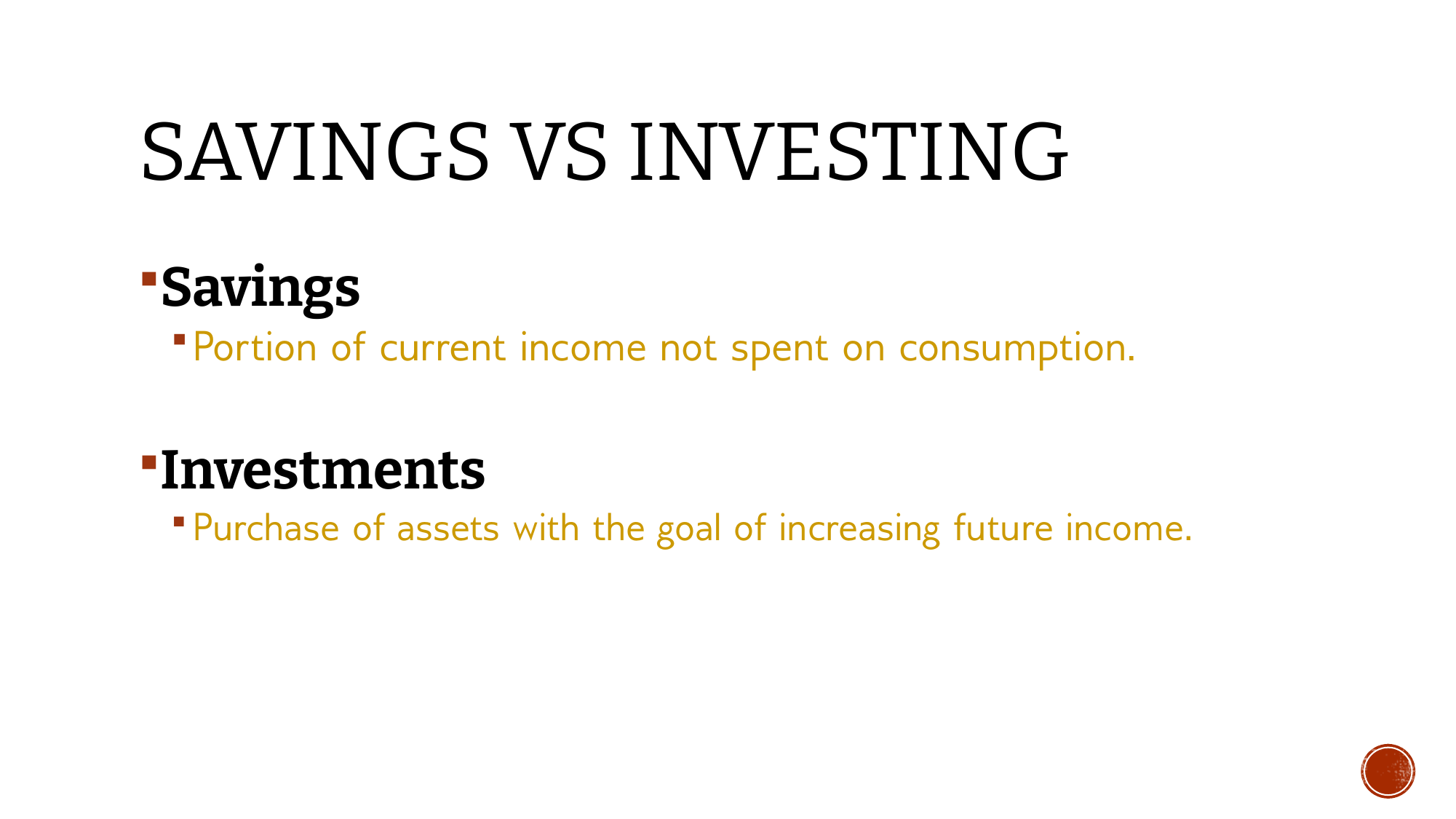

# Savings Vs Investing
Savings
Portion of current income not spent on consumption.

Investments
Purchase of assets with the goal of increasing future income.